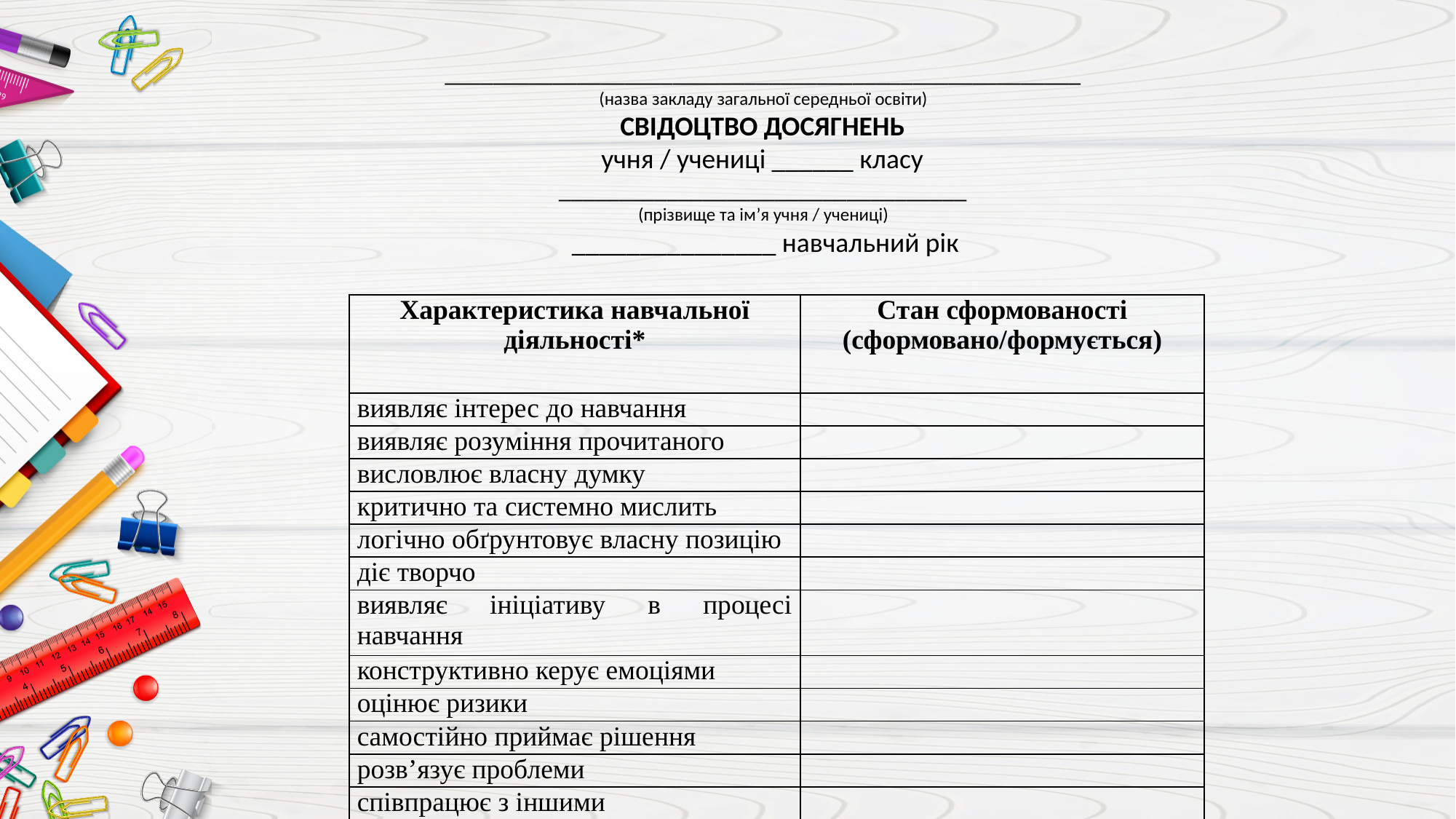

_____________________________________________________
(назва закладу загальної середньої освіти)
СВІДОЦТВО ДОСЯГНЕНЬ
учня / учениці ______ класу
__________________________________
(прізвище та ім’я учня / учениці)
_______________ навчальний рік
| Характеристика навчальної діяльності\* | Стан сформованості (сформовано/формується) |
| --- | --- |
| виявляє інтерес до навчання |  |
| виявляє розуміння прочитаного |  |
| висловлює власну думку |  |
| критично та системно мислить |  |
| логічно обґрунтовує власну позицію |  |
| діє творчо |  |
| виявляє ініціативу в процесі навчання |  |
| конструктивно керує емоціями |  |
| оцінює ризики |  |
| самостійно приймає рішення |  |
| розв’язує проблеми |  |
| співпрацює з іншими |  |